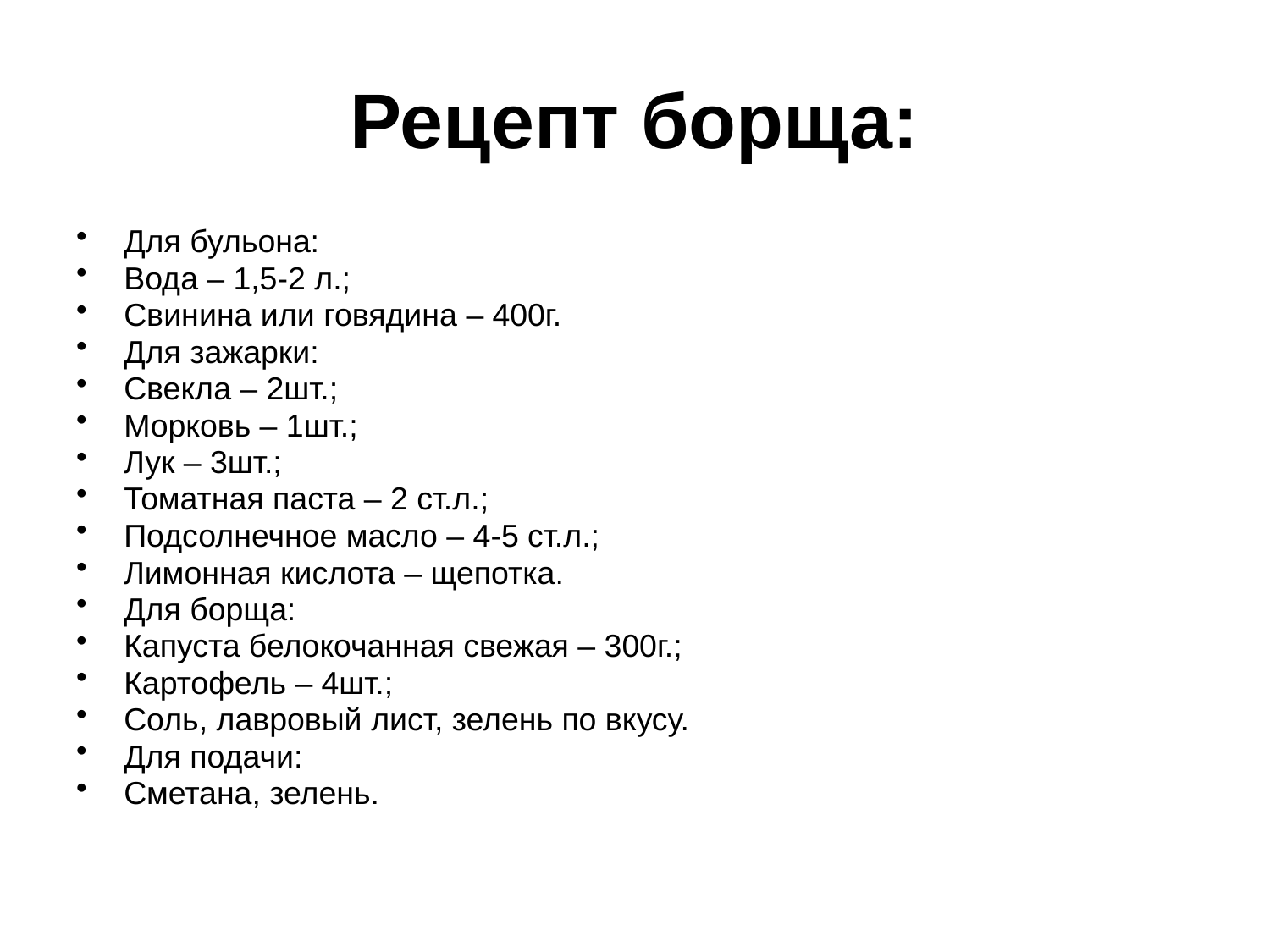

# Рецепт борща:
Для бульона:
Вода – 1,5-2 л.;
Свинина или говядина – 400г.
Для зажарки:
Свекла – 2шт.;
Морковь – 1шт.;
Лук – 3шт.;
Томатная паста – 2 ст.л.;
Подсолнечное масло – 4-5 ст.л.;
Лимонная кислота – щепотка.
Для борща:
Капуста белокочанная свежая – 300г.;
Картофель – 4шт.;
Соль, лавровый лист, зелень по вкусу.
Для подачи:
Сметана, зелень.